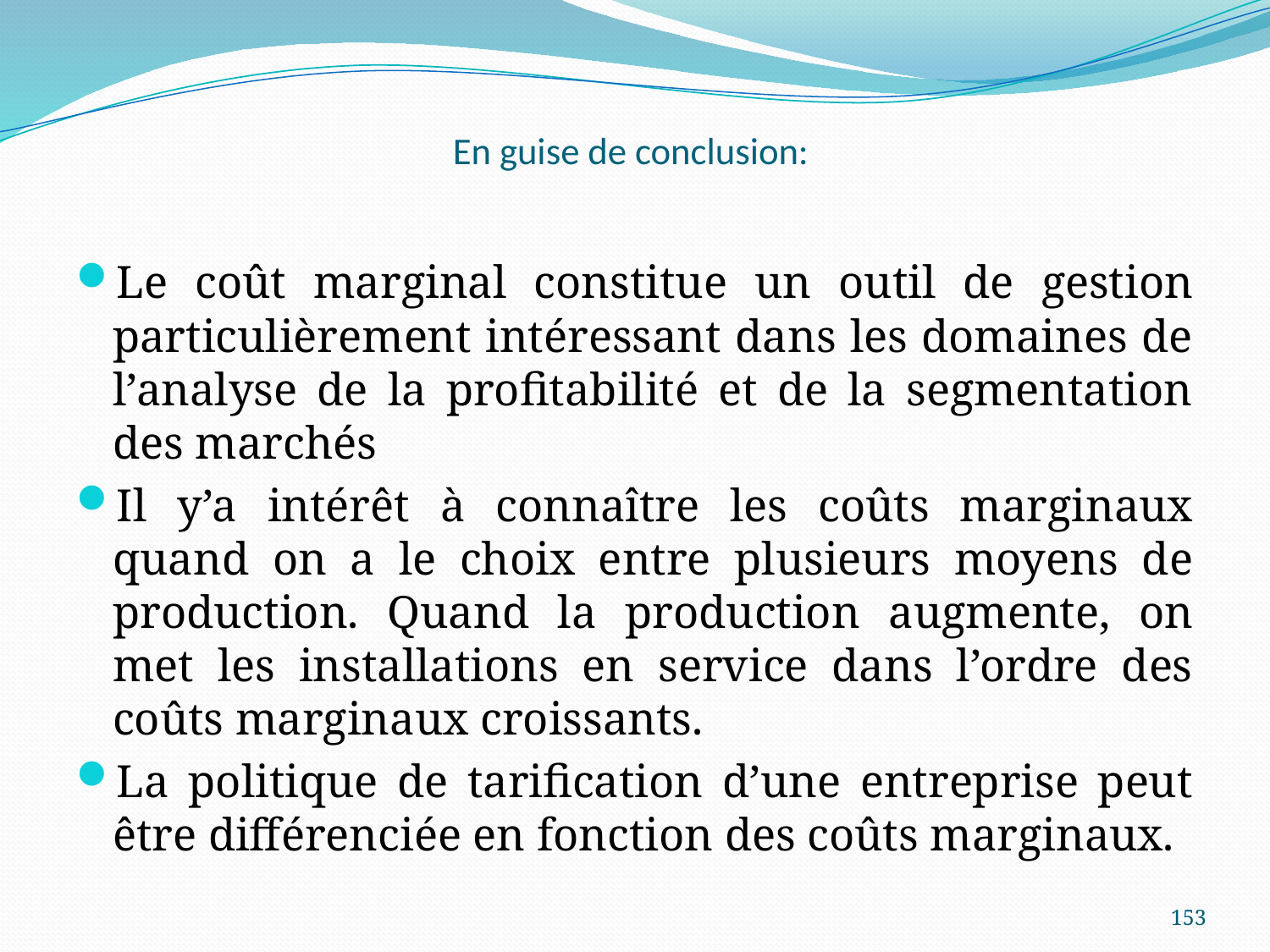

# En guise de conclusion:
Le coût marginal constitue un outil de gestion particulièrement intéressant dans les domaines de l’analyse de la profitabilité et de la segmentation des marchés
Il y’a intérêt à connaître les coûts marginaux quand on a le choix entre plusieurs moyens de production. Quand la production augmente, on met les installations en service dans l’ordre des coûts marginaux croissants.
La politique de tarification d’une entreprise peut être différenciée en fonction des coûts marginaux.

153